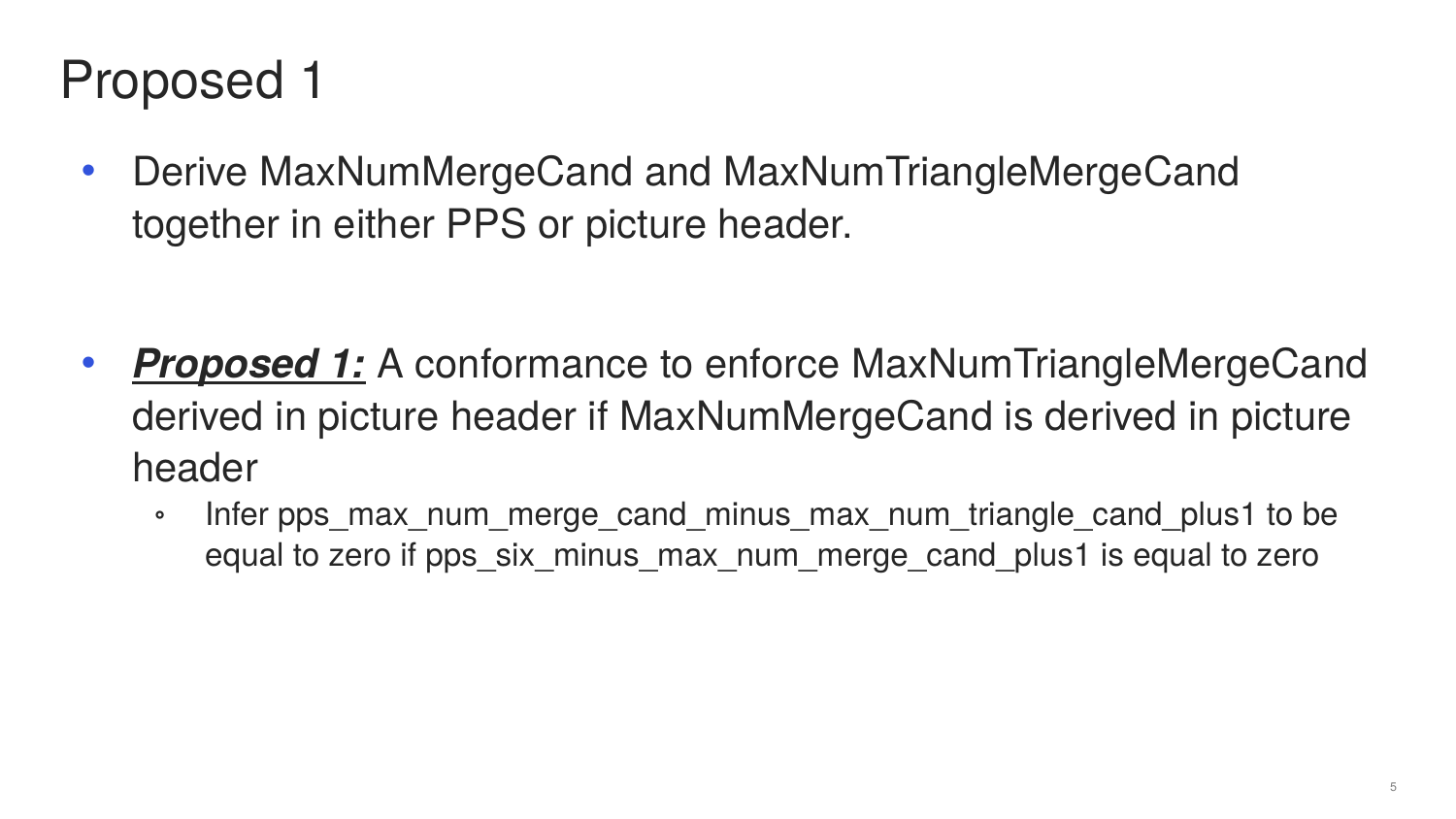

# Proposed 1
Derive MaxNumMergeCand and MaxNumTriangleMergeCand together in either PPS or picture header.

Proposed 1: A conformance to enforce MaxNumTriangleMergeCand derived in picture header if MaxNumMergeCand is derived in picture header
Infer pps_max_num_merge_cand_minus_max_num_triangle_cand_plus1 to be equal to zero if pps_six_minus_max_num_merge_cand_plus1 is equal to zero